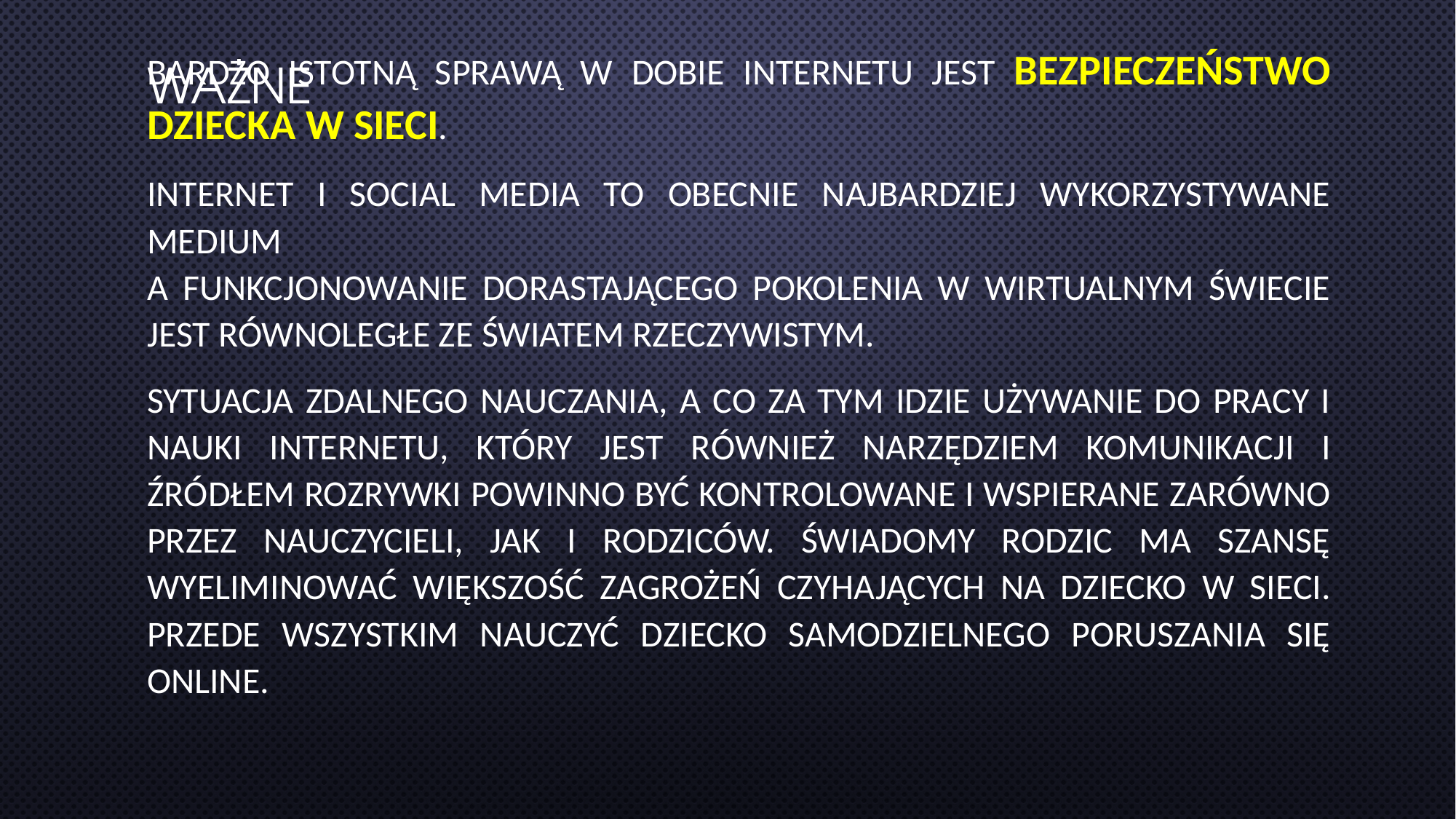

# ważne
bardzo istotną sprawą w dobie internetu jest Bezpieczeństwo dziecka w sieci.
Internet i social media to obecnie najbardziej wykorzystywane medium
a funkcjonowanie dorastającego pokolenia w wirtualnym świecie jest równoległe ze światem rzeczywistym.
Sytuacja zdalnego nauczania, a co za tym idzie Używanie do pracy i nauki internetu, który jest również narzędziem komunikacji i źródłem rozrywki powinno być kontrolowane i wspierane zarówno przez nauczycieli, jak i rodziców. Świadomy rodzic ma szansę wyeliminować większość zagrożeń czyhających na dziecko w sieci. Przede wszystkim nauczyć dziecko samodzielnego poruszania się online.